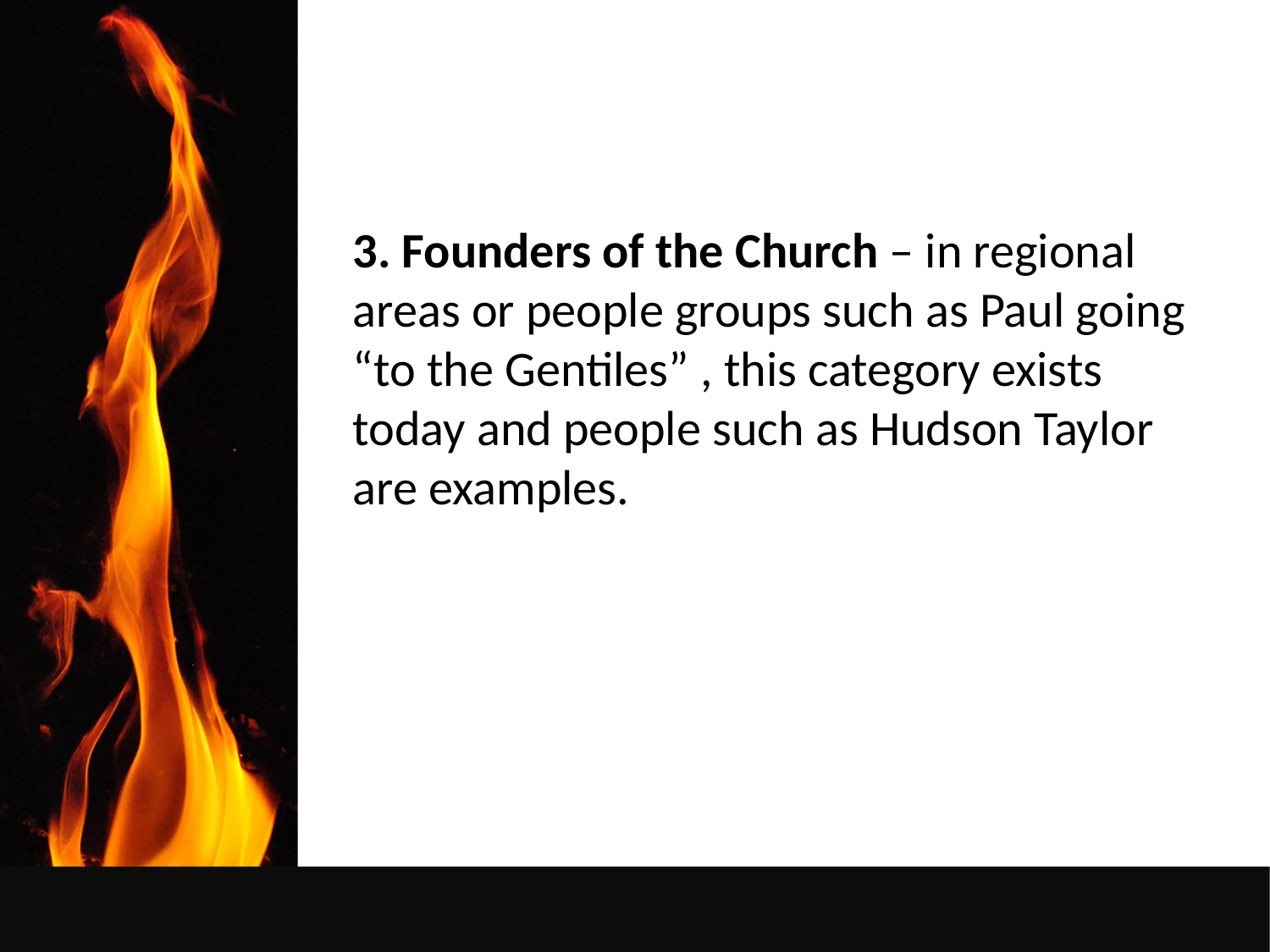

3. Founders of the Church – in regional areas or people groups such as Paul going “to the Gentiles” , this category exists today and people such as Hudson Taylor are examples.